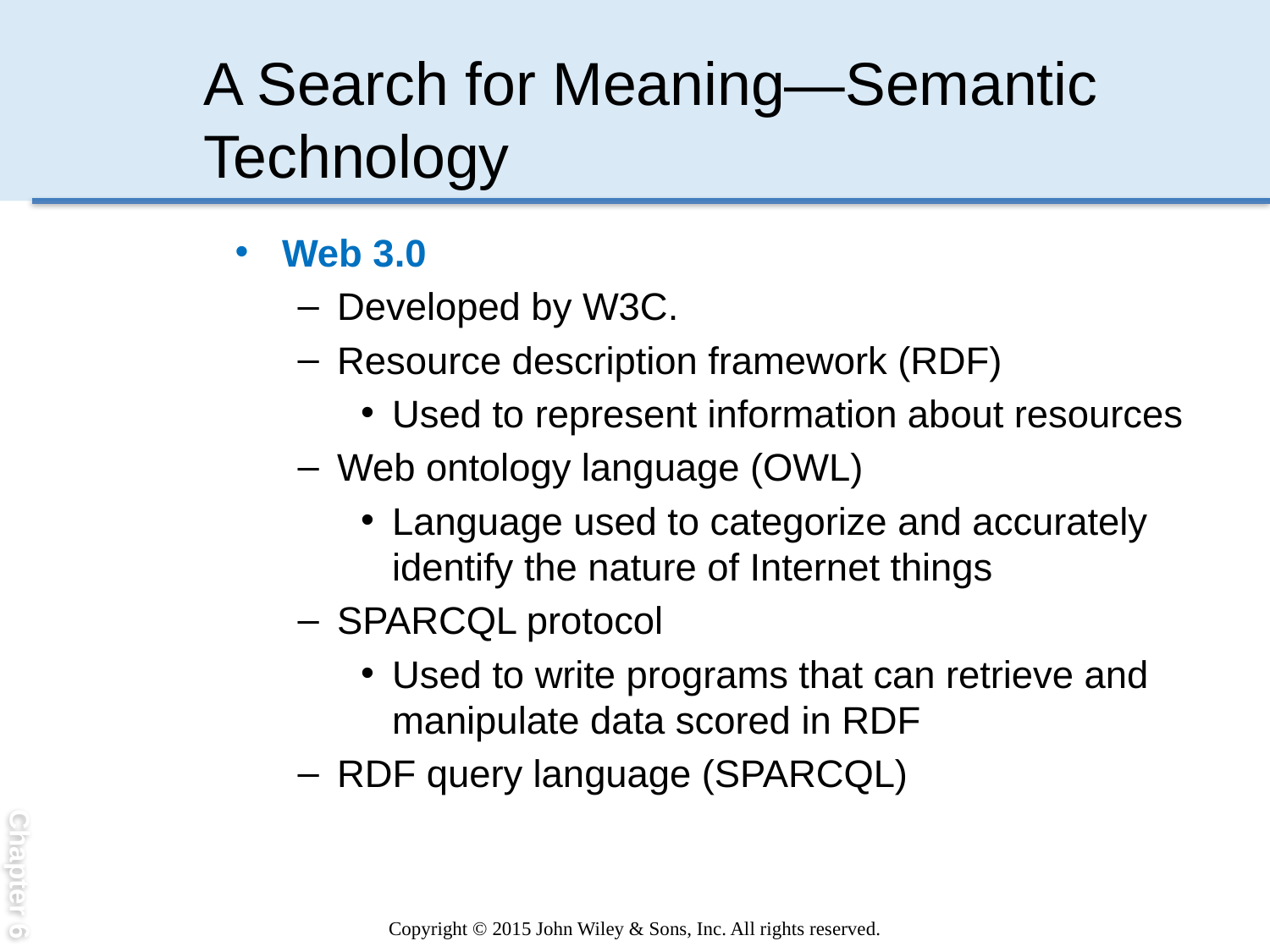

Chapter 6
# A Search for Meaning—Semantic Technology
Web 3.0
Developed by W3C.
Resource description framework (RDF)
Used to represent information about resources
Web ontology language (OWL)
Language used to categorize and accurately identify the nature of Internet things
SPARCQL protocol
Used to write programs that can retrieve and manipulate data scored in RDF
RDF query language (SPARCQL)